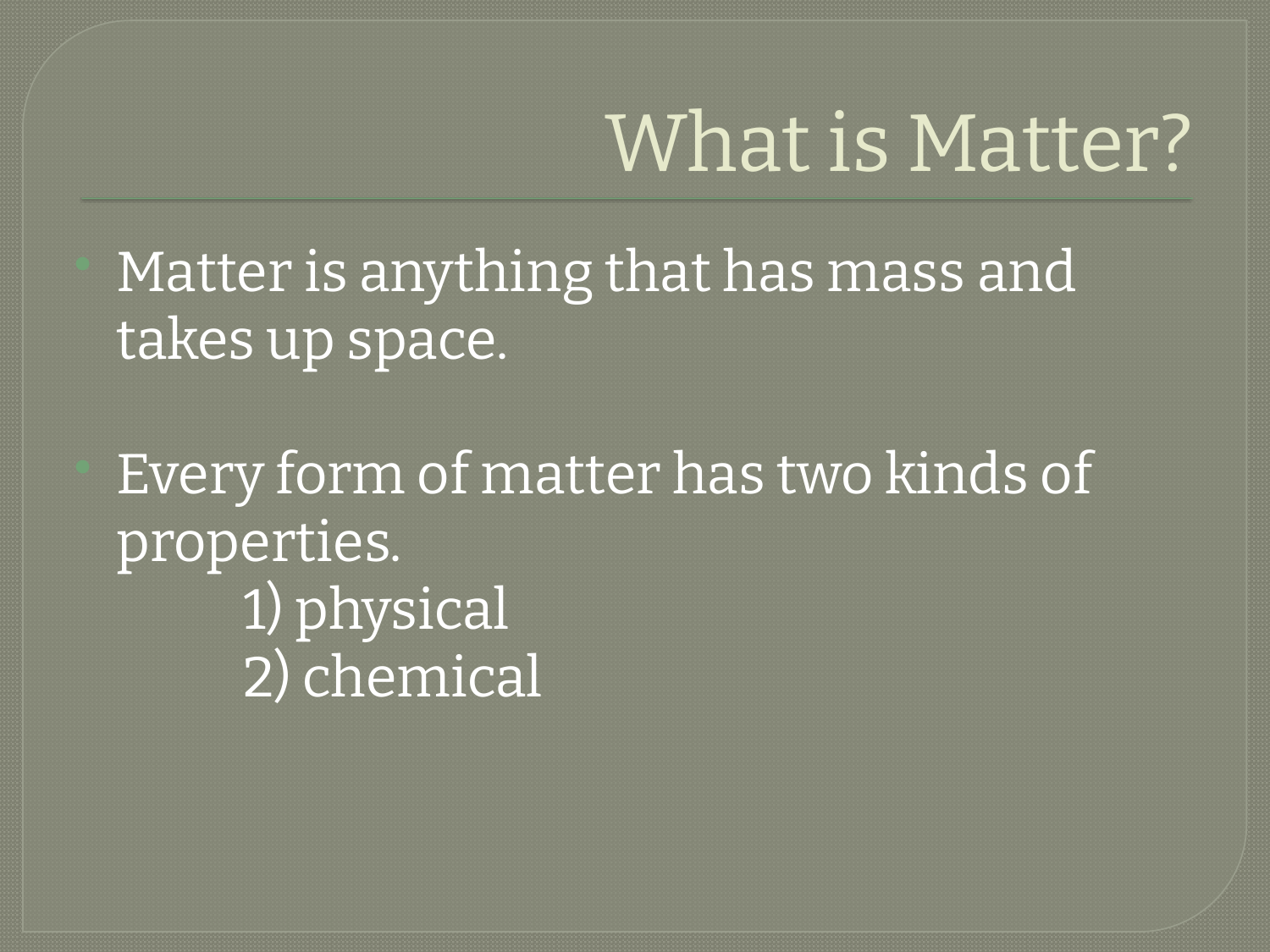

# What is Matter?
Matter is anything that has mass and takes up space.

Every form of matter has two kinds of properties.
		1) physical
		2) chemical